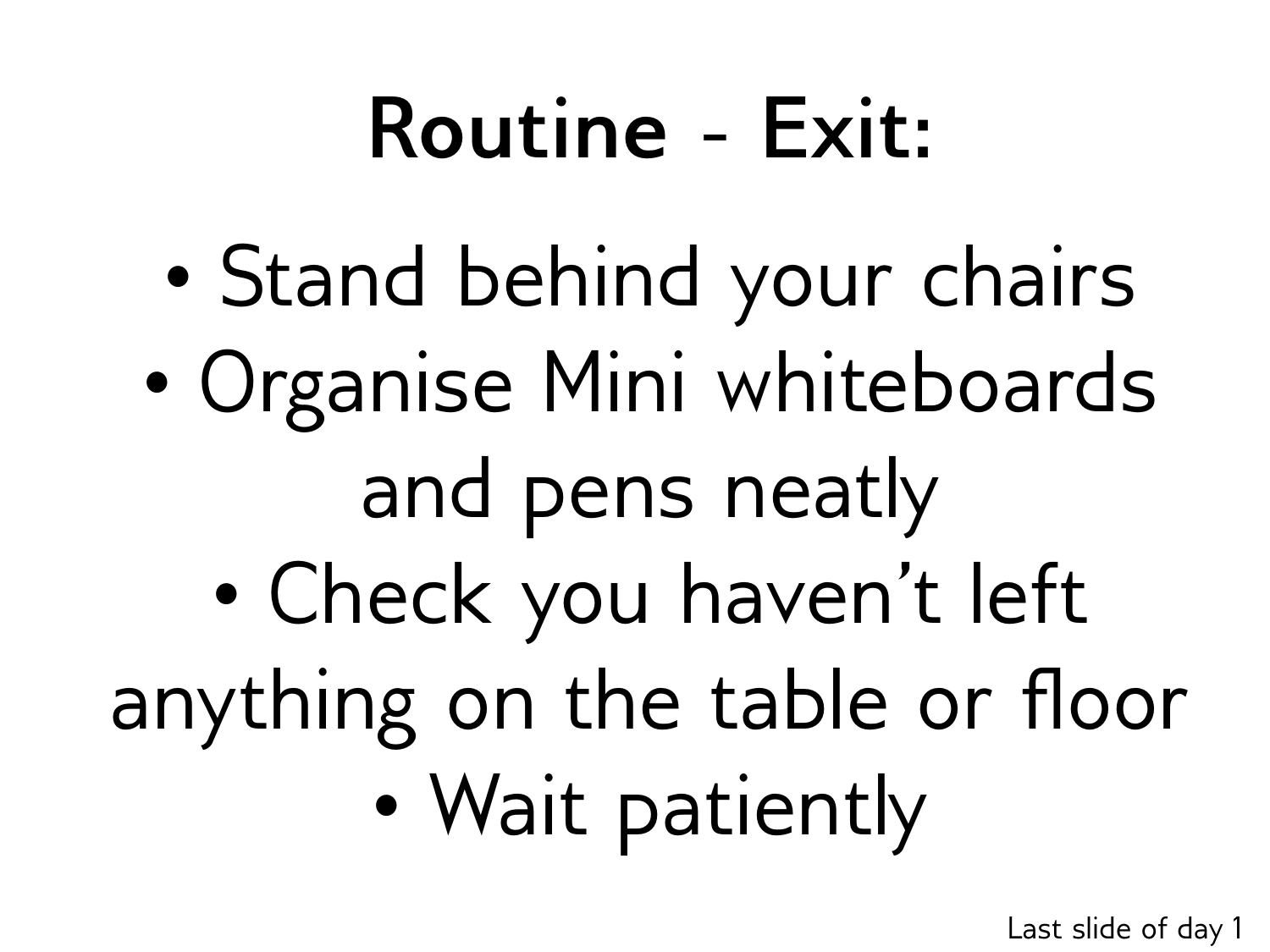

Routine - Exit:

• Stand behind your chairs
• Organise Mini whiteboards and pens neatly
• Check you haven’t left anything on the table or floor
• Wait patiently
Last slide of day 1